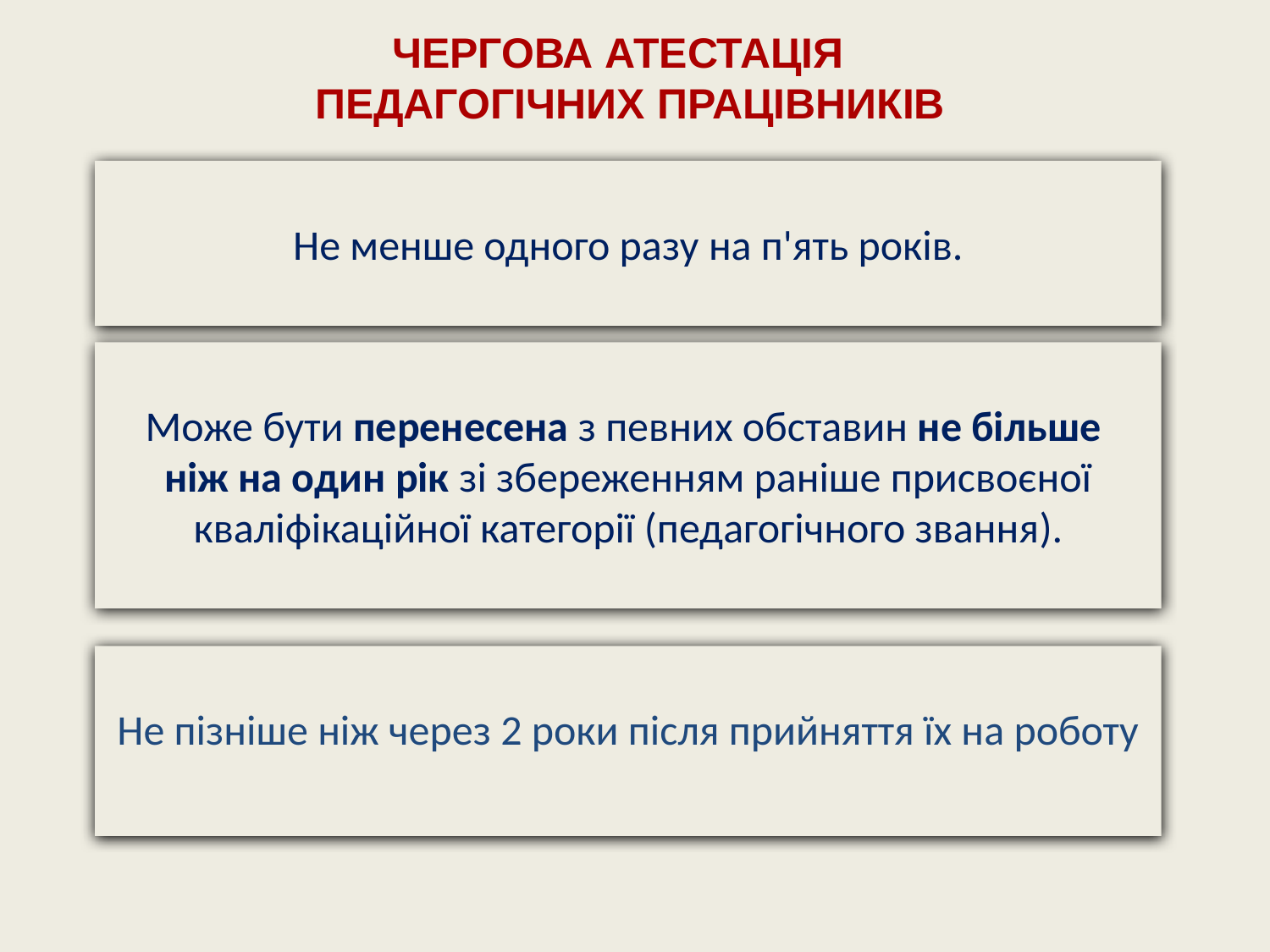

ЧЕРГОВА АТЕСТАЦІЯ
ПЕДАГОГІЧНИХ ПРАЦІВНИКІВ

Не менше одного разу на п'ять років.

Може бути перенесена з певних обставин не більше
ніж на один рік зі збереженням раніше присвоєної кваліфікаційної категорії (педагогічного звання).

Не пізніше ніж через 2 роки після прийняття їх на роботу